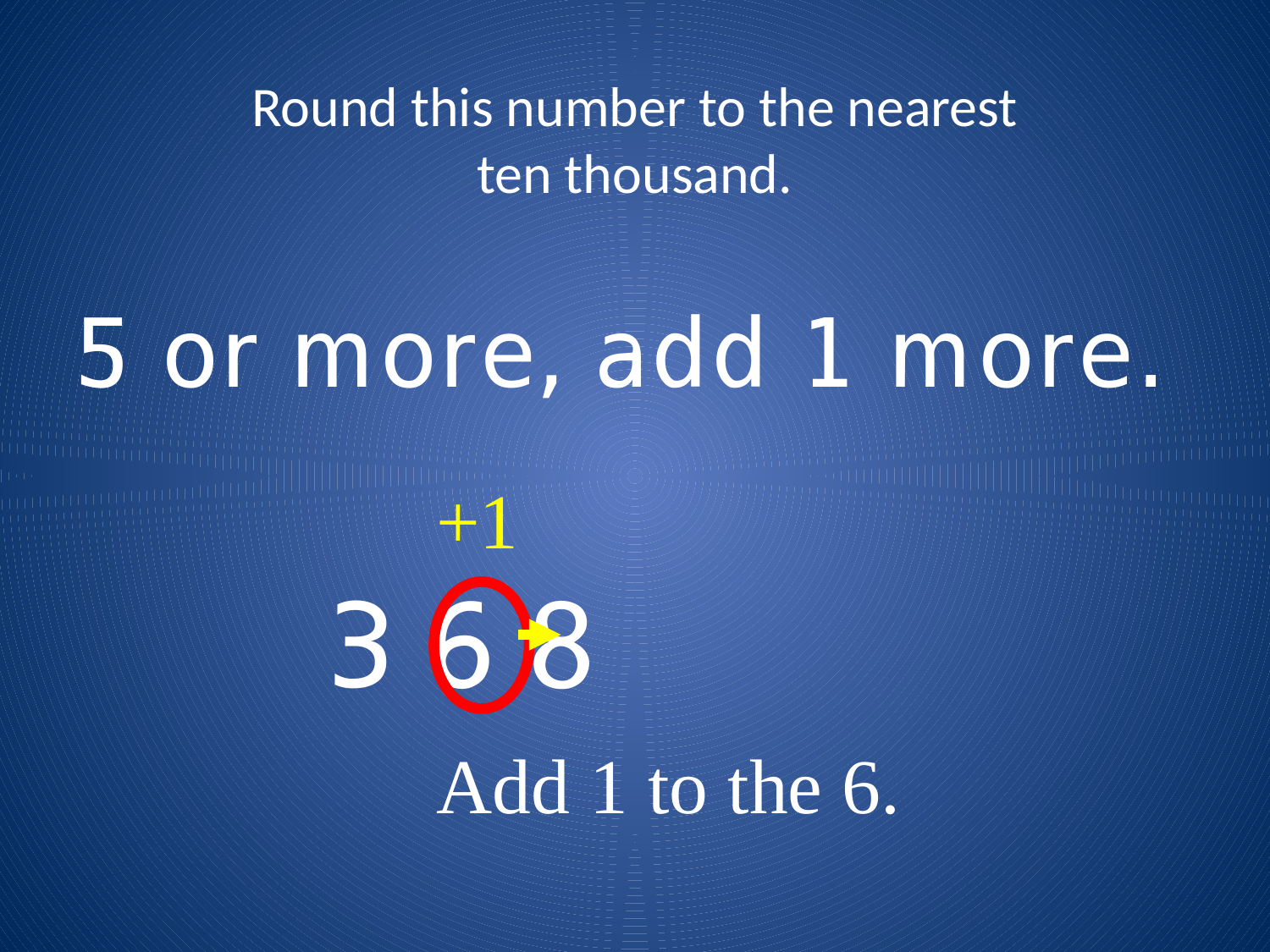

# Round this number to the nearest ten thousand.
5 or more, add 1 more.

+1
3 6 8

Add 1 to the 6.